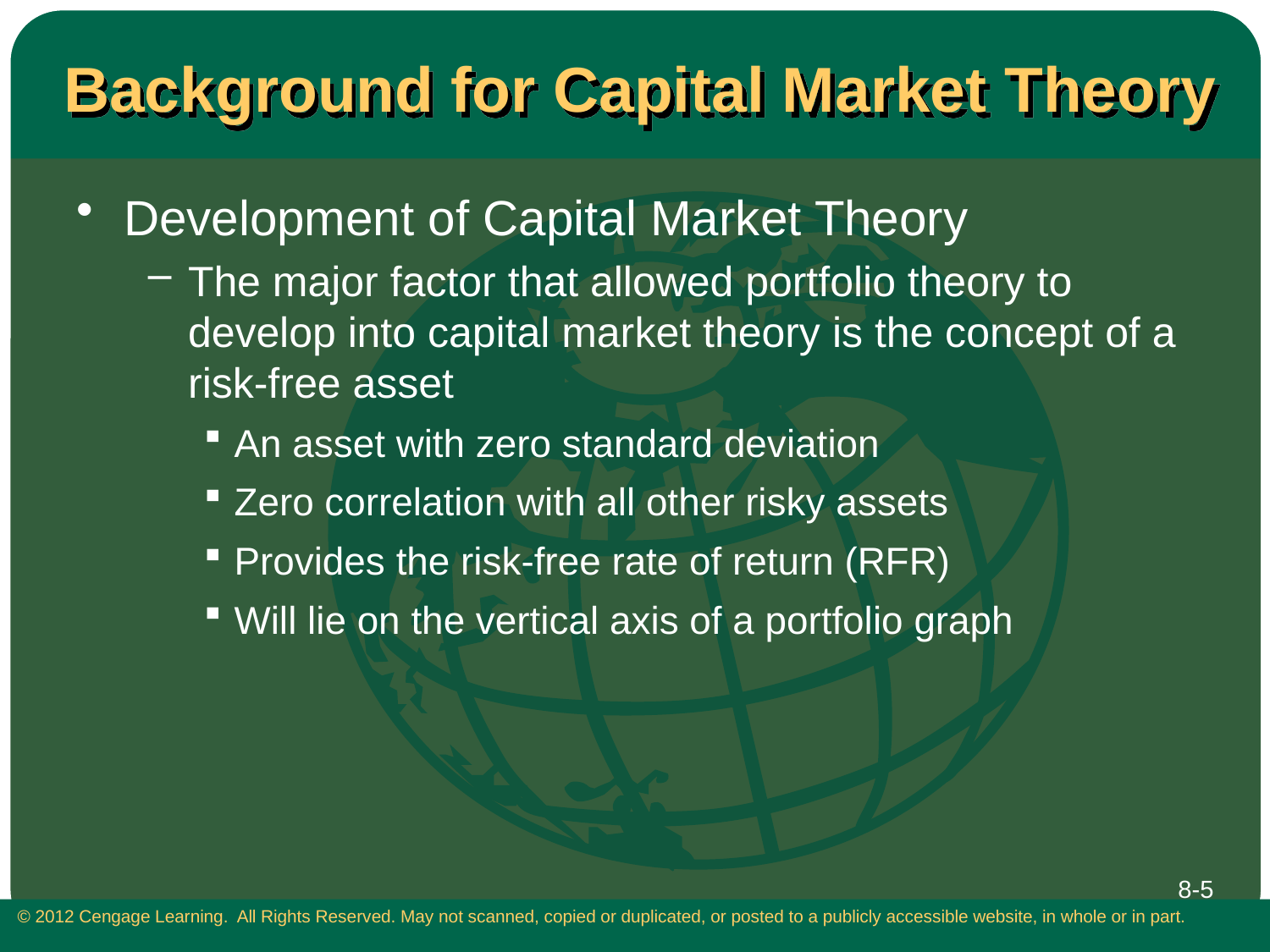

# Background for Capital Market Theory
Development of Capital Market Theory
The major factor that allowed portfolio theory to develop into capital market theory is the concept of a risk-free asset
An asset with zero standard deviation
Zero correlation with all other risky assets
Provides the risk-free rate of return (RFR)
Will lie on the vertical axis of a portfolio graph
8-5
 © 2012 Cengage Learning.  All Rights Reserved. May not scanned, copied or duplicated, or posted to a publicly accessible website, in whole or in part.